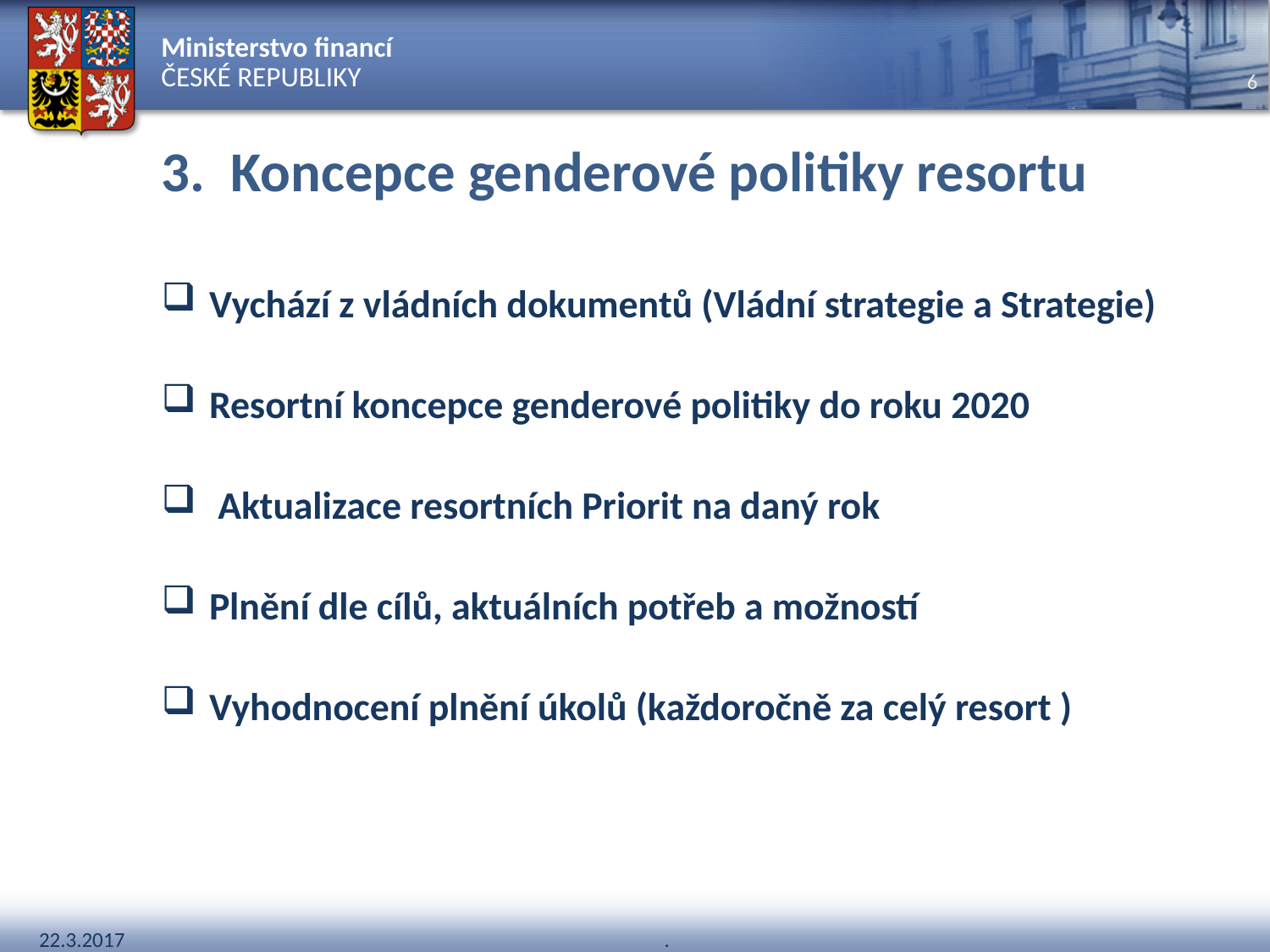

# 3.  Koncepce genderové politiky resortu
Vychází z vládních dokumentů (Vládní strategie a Strategie)
Resortní koncepce genderové politiky do roku 2020
 Aktualizace resortních Priorit na daný rok
Plnění dle cílů, aktuálních potřeb a možností
Vyhodnocení plnění úkolů (každoročně za celý resort )

.